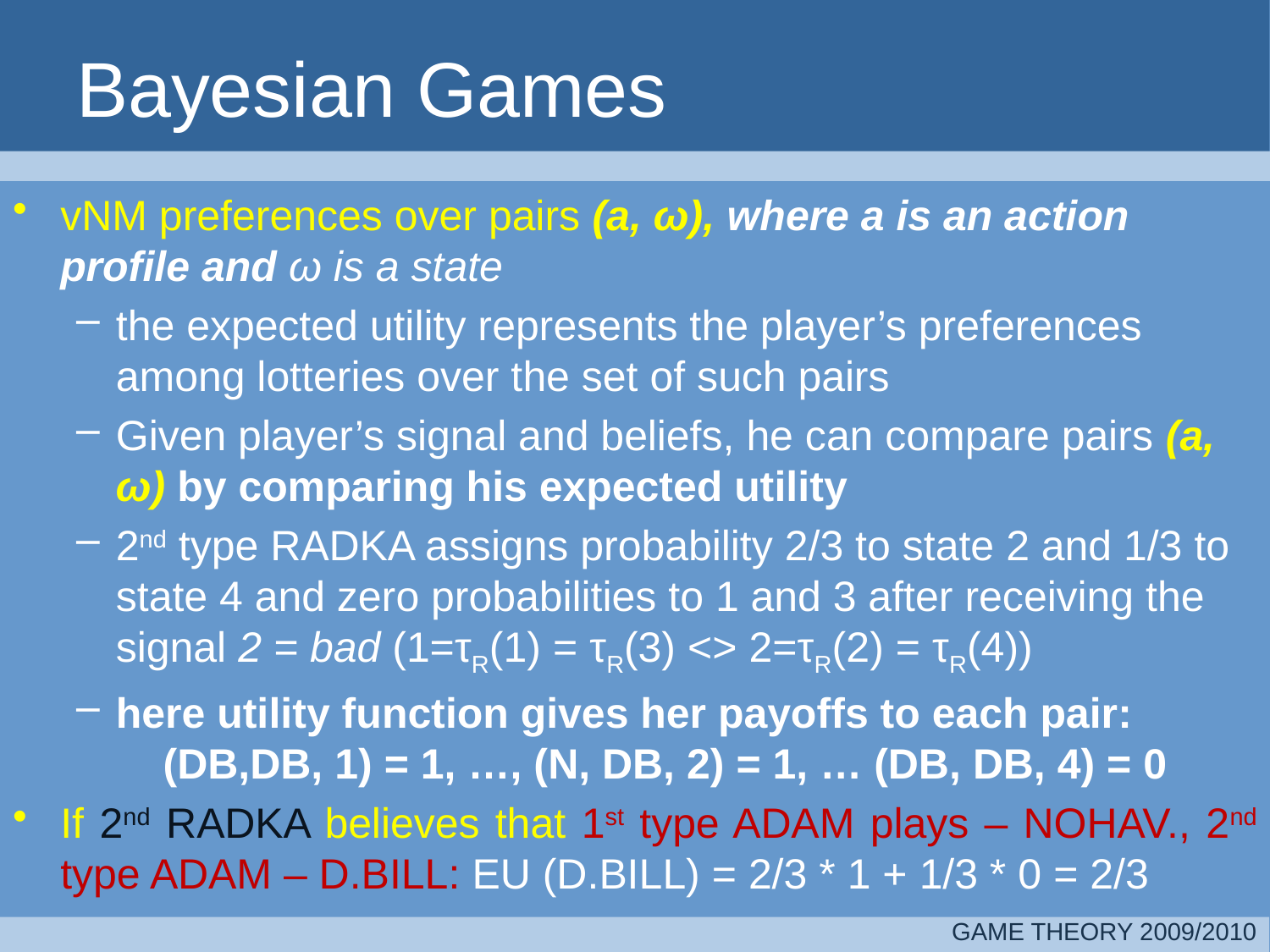

# Bayesian Games
vNM preferences over pairs (a, ω), where a is an action profile and ω is a state
the expected utility represents the player’s preferences among lotteries over the set of such pairs
Given player’s signal and beliefs, he can compare pairs (a, ω) by comparing his expected utility
2nd type RADKA assigns probability 2/3 to state 2 and 1/3 to state 4 and zero probabilities to 1 and 3 after receiving the signal 2 = bad (1=τR(1) = τR(3) <> 2=τR(2) = τR(4))
here utility function gives her payoffs to each pair:               (DB,DB, 1) = 1, …, (N, DB, 2) = 1, … (DB, DB, 4) = 0
If 2nd RADKA believes that 1st type ADAM plays – NOHAV., 2nd type ADAM – D.BILL: EU (D.BILL) = 2/3 * 1 + 1/3 * 0 = 2/3

GAME THEORY 2009/2010